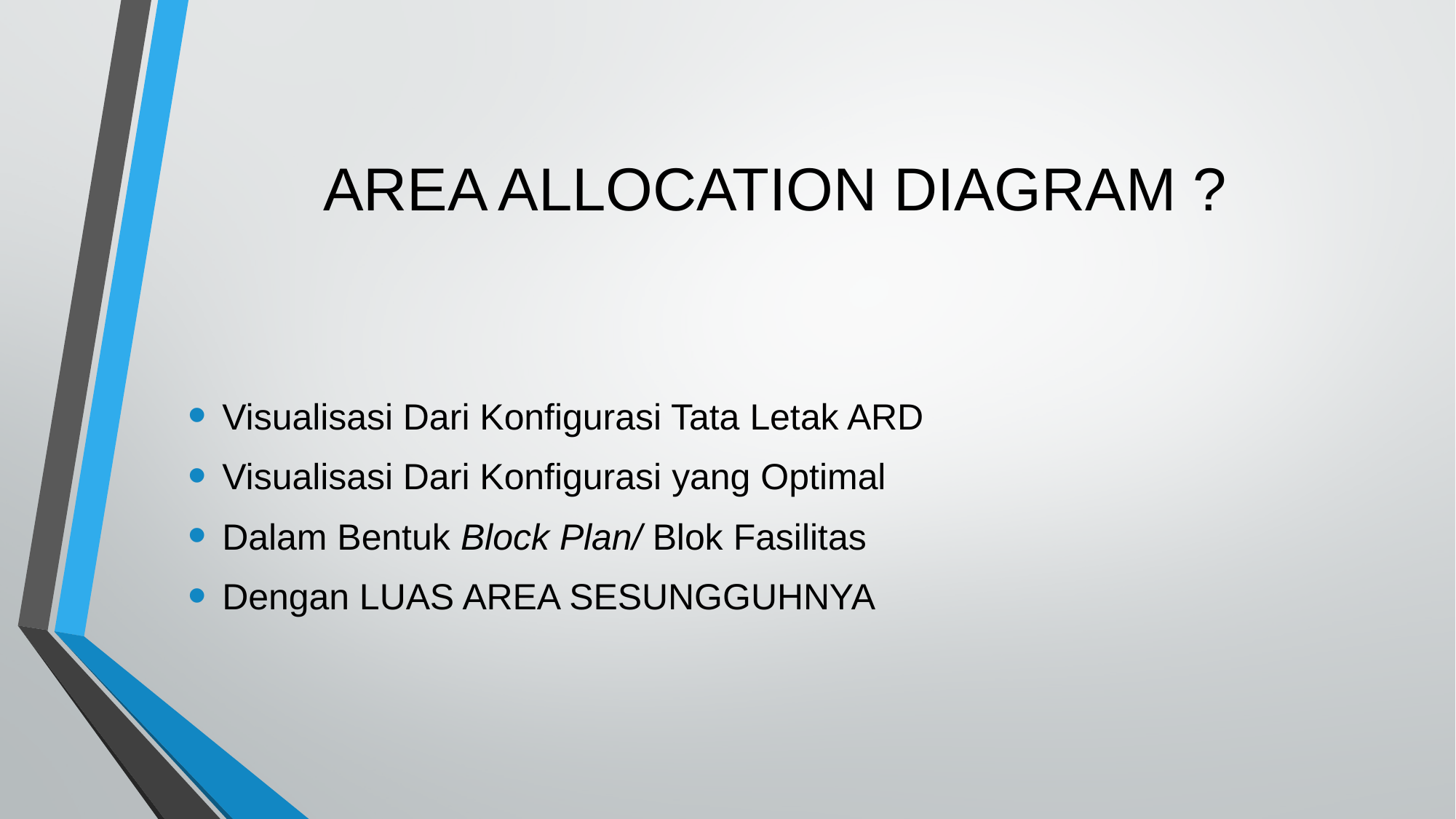

# AREA ALLOCATION DIAGRAM ?
Visualisasi Dari Konfigurasi Tata Letak ARD
Visualisasi Dari Konfigurasi yang Optimal
Dalam Bentuk Block Plan/ Blok Fasilitas
Dengan LUAS AREA SESUNGGUHNYA